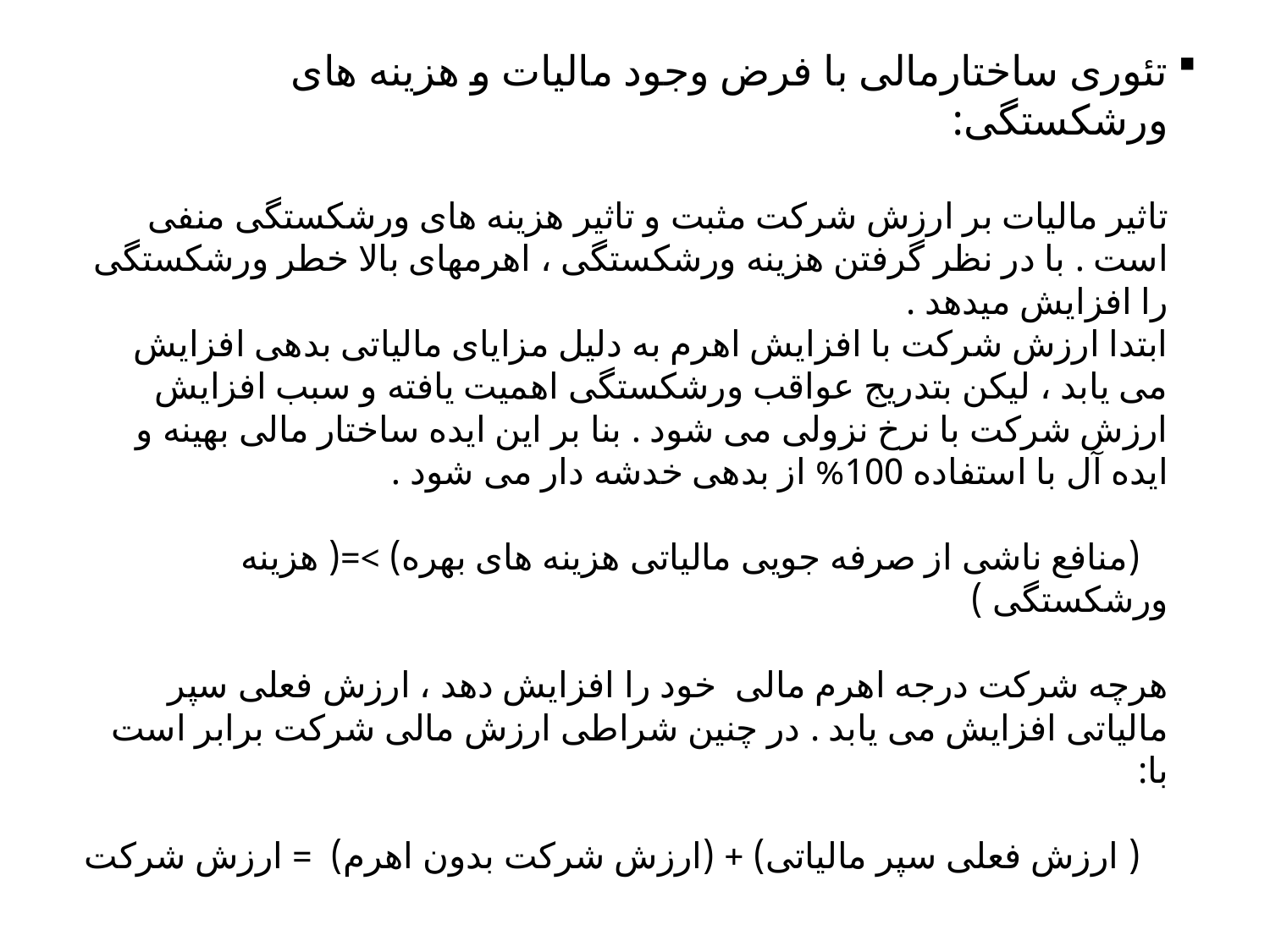

# تئوری ساختارمالی با فرض وجود مالیات و هزینه های ورشکستگی: تاثیر مالیات بر ارزش شرکت مثبت و تاثیر هزینه های ورشکستگی منفی است . با در نظر گرفتن هزینه ورشکستگی ، اهرمهای بالا خطر ورشکستگی را افزایش میدهد . ابتدا ارزش شرکت با افزایش اهرم به دلیل مزایای مالیاتی بدهی افزایش می یابد ، لیکن بتدریج عواقب ورشکستگی اهمیت یافته و سبب افزایش ارزش شرکت با نرخ نزولی می شود . بنا بر این ایده ساختار مالی بهینه و ایده آل با استفاده 100% از بدهی خدشه دار می شود . (منافع ناشی از صرفه جویی مالیاتی هزینه های بهره) >=( هزینه ورشکستگی ) هرچه شرکت درجه اهرم مالی  خود را افزایش دهد ، ارزش فعلی سپر مالیاتی افزایش می یابد . در چنین شراطی ارزش مالی شرکت برابر است با: ( ارزش فعلی سپر مالیاتی) + (ارزش شرکت بدون اهرم)  = ارزش شرکت